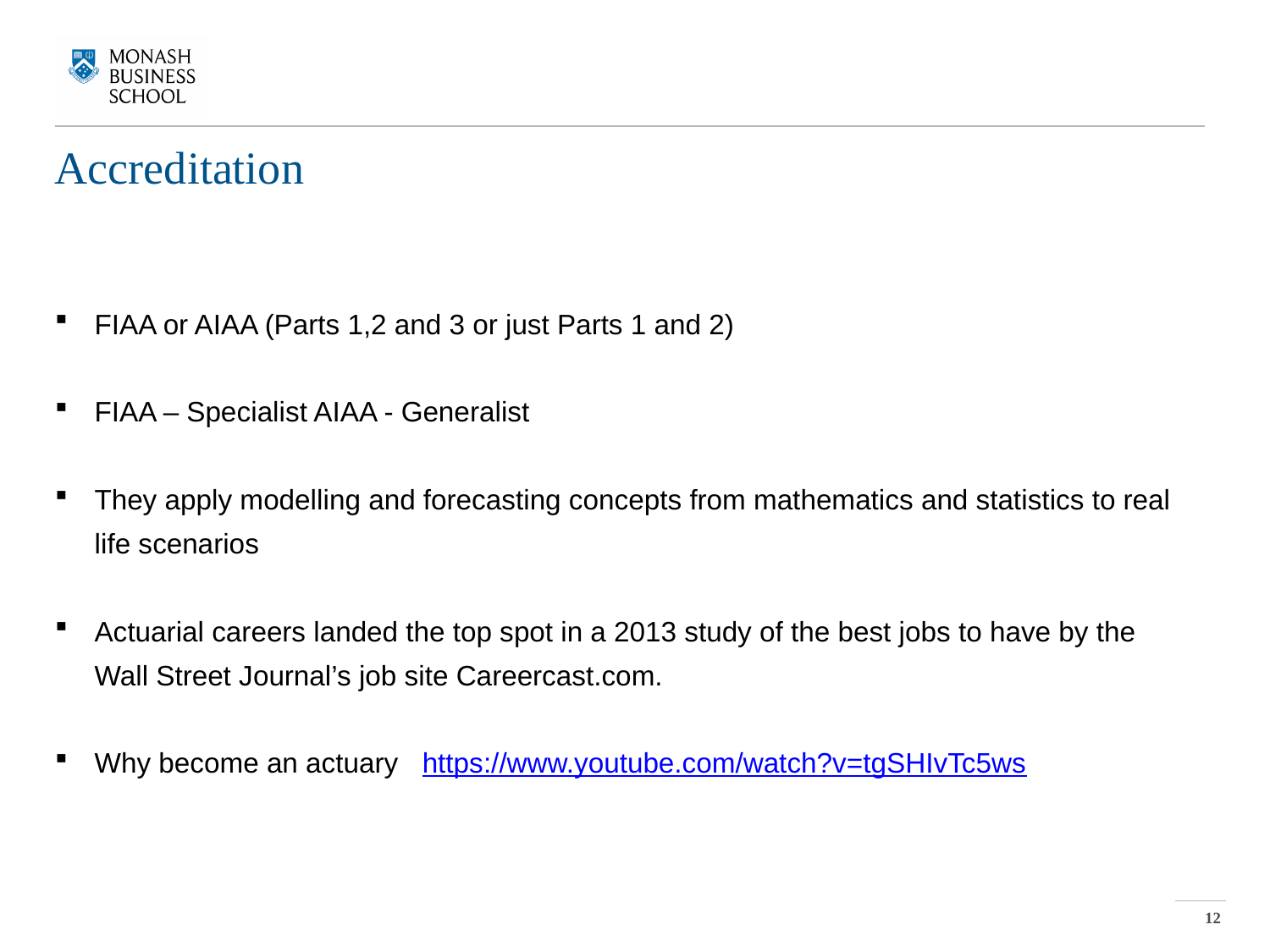

# Accreditation
FIAA or AIAA (Parts 1,2 and 3 or just Parts 1 and 2)

FIAA – Specialist AIAA - Generalist

They apply modelling and forecasting concepts from mathematics and statistics to real life scenarios

Actuarial careers landed the top spot in a 2013 study of the best jobs to have by the Wall Street Journal’s job site Careercast.com.

Why become an actuary   https://www.youtube.com/watch?v=tgSHIvTc5ws

12